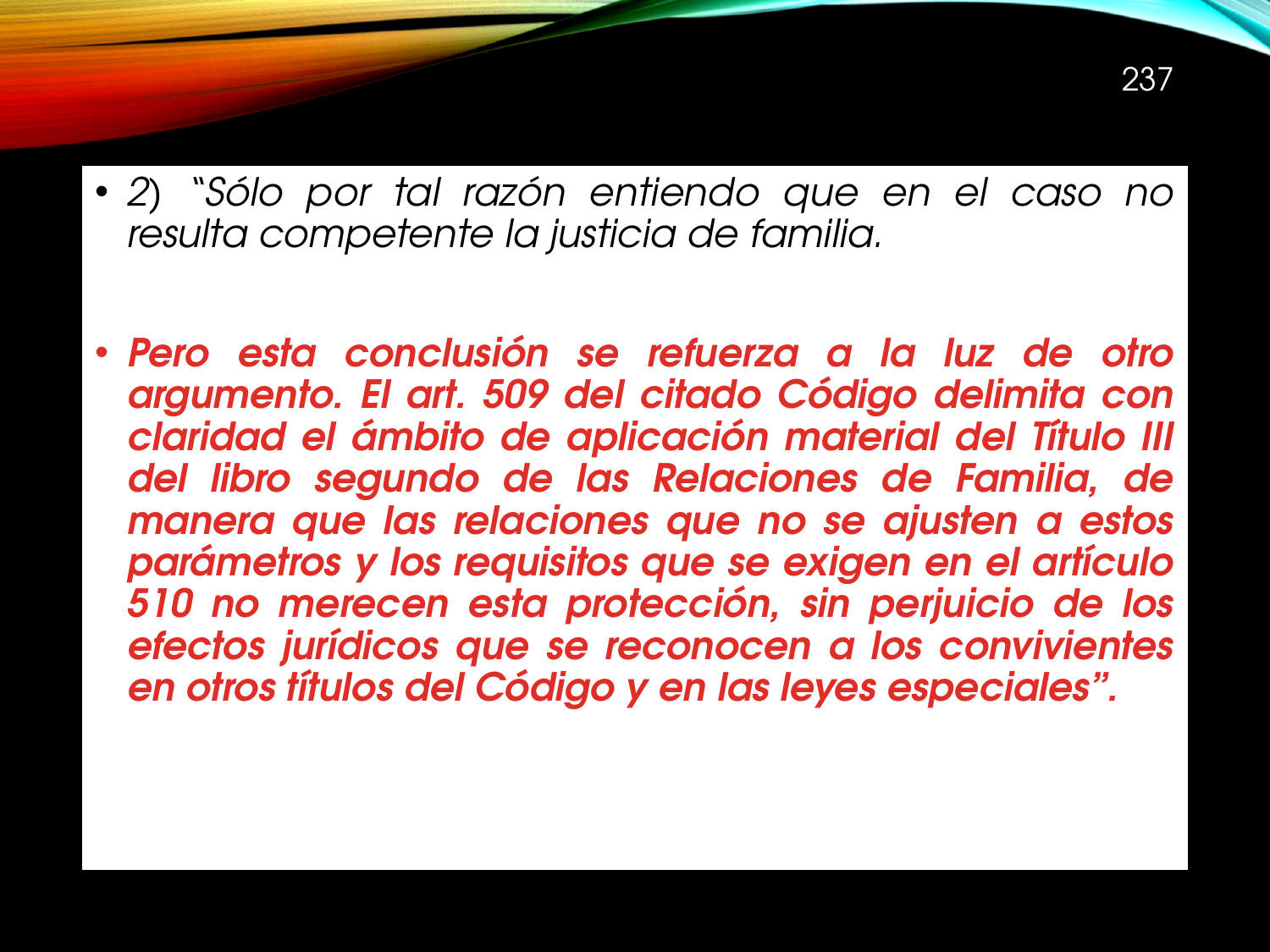

237
2) “Sólo por tal razón entiendo que en el caso no resulta competente la justicia de familia.

Pero esta conclusión se refuerza a la luz de otro argumento. El art. 509 del citado Código delimita con claridad el ámbito de aplicación material del Título III del libro segundo de las Relaciones de Familia, de manera que las relaciones que no se ajusten a estos parámetros y los requisitos que se exigen en el artículo 510 no merecen esta protección, sin perjuicio de los efectos jurídicos que se reconocen a los convivientes en otros títulos del Código y en las leyes especiales”.